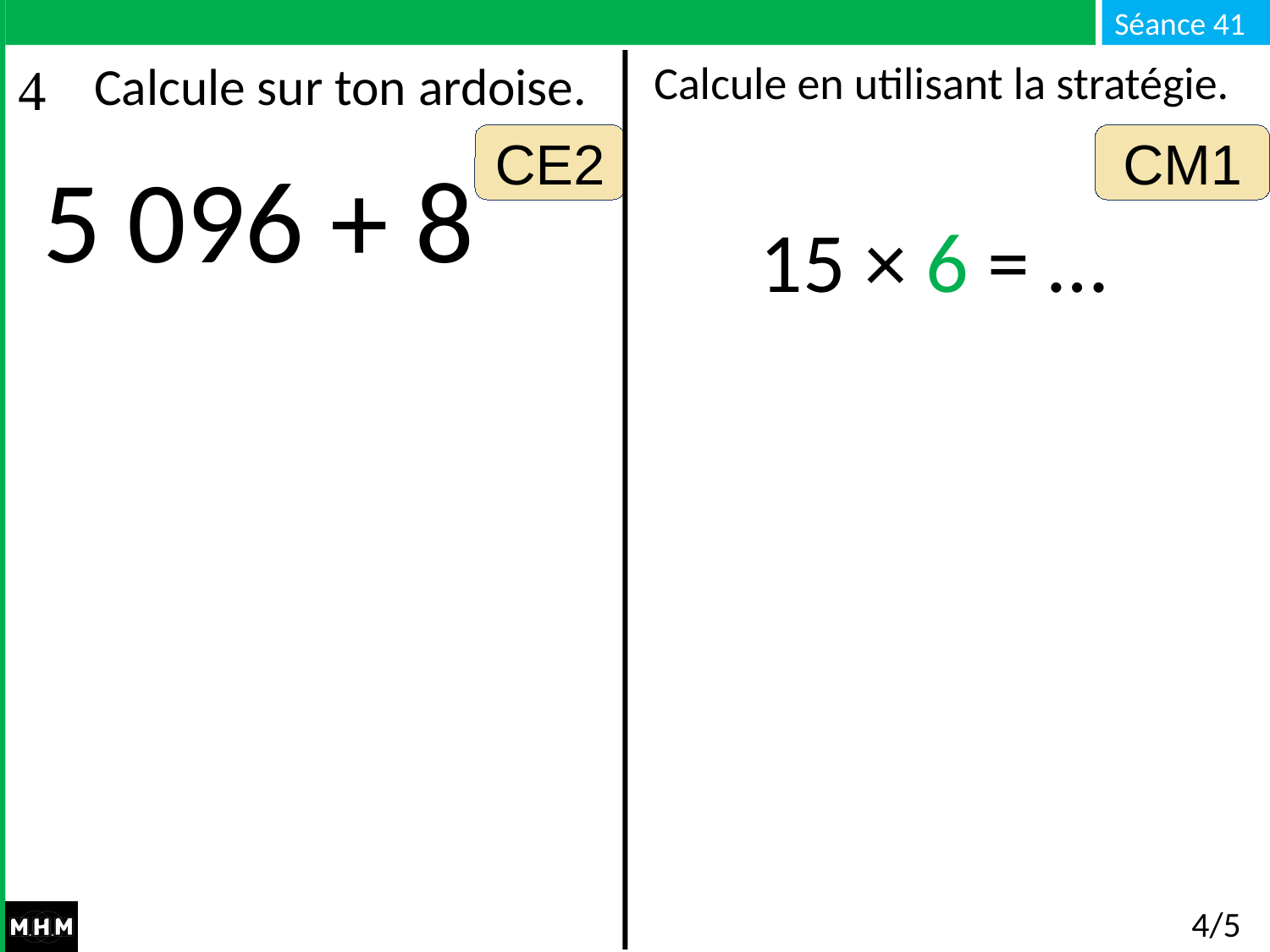

Calcule en utilisant la stratégie.

# Calcule sur ton ardoise.
CE2
CM1
5 096 + 8
15 × 6 = …
4/5